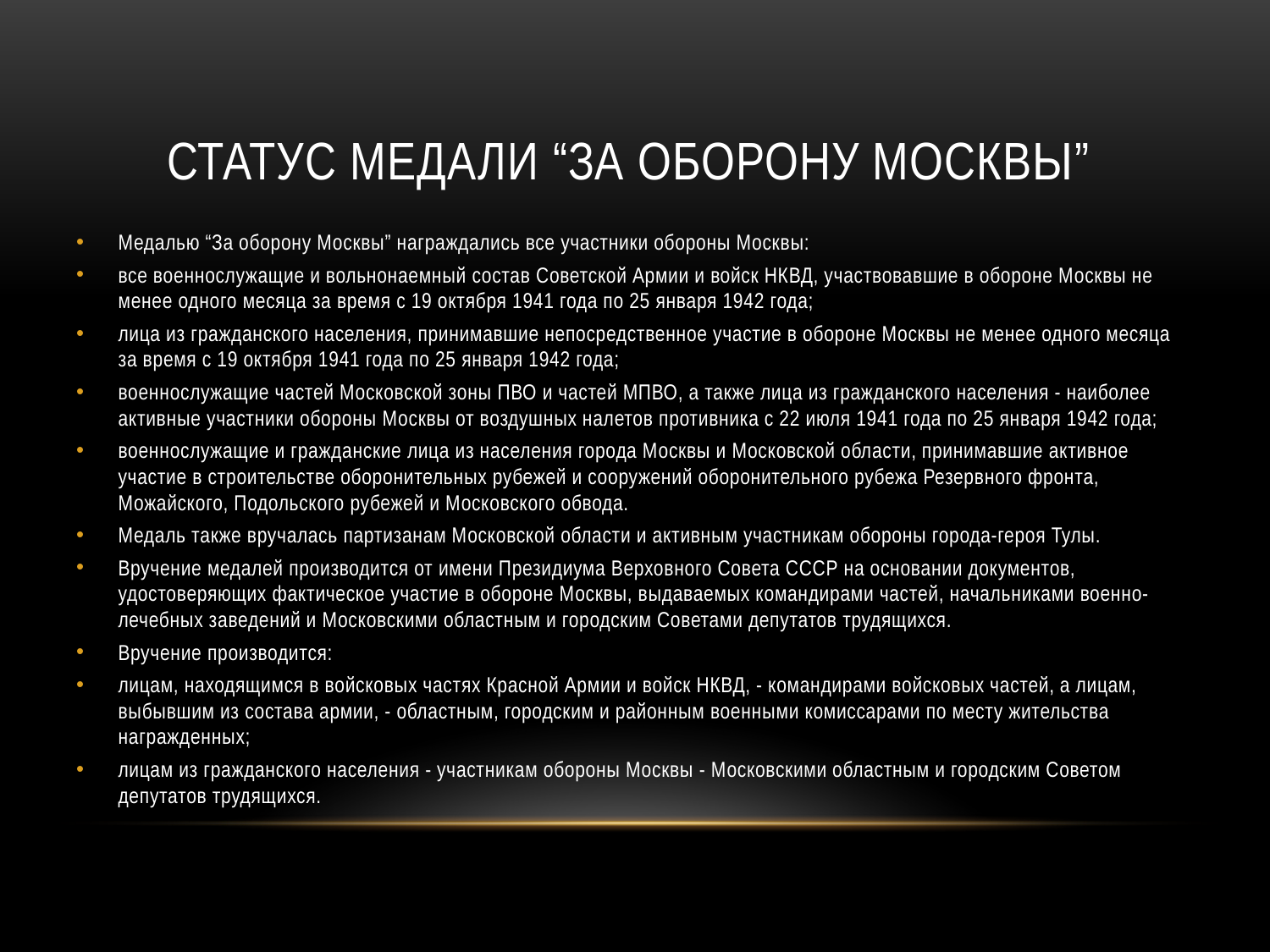

# Статус медали “За оборону Москвы”
Медалью “За оборону Москвы” награждались все участники обороны Москвы:
все военнослужащие и вольнонаемный состав Советской Армии и войск НКВД, участвовавшие в обороне Москвы не менее одного месяца за время с 19 октября 1941 года по 25 января 1942 года;
лица из гражданского населения, принимавшие непосредственное участие в обороне Москвы не менее одного месяца за время с 19 октября 1941 года по 25 января 1942 года;
военнослужащие частей Московской зоны ПВО и частей МПВО, а также лица из гражданского населения - наиболее активные участники обороны Москвы от воздушных налетов противника с 22 июля 1941 года по 25 января 1942 года;
военнослужащие и гражданские лица из населения города Москвы и Московской области, принимавшие активное участие в строительстве оборонительных рубежей и сооружений оборонительного рубежа Резервного фронта, Можайского, Подольского рубежей и Московского обвода.
Медаль также вручалась партизанам Московской области и активным участникам обороны города-героя Тулы.
Вручение медалей производится от имени Президиума Верховного Совета СССР на основании документов, удостоверяющих фактическое участие в обороне Москвы, выдаваемых командирами частей, начальниками военно-лечебных заведений и Московскими областным и городским Советами депутатов трудящихся.
Вручение производится:
лицам, находящимся в войсковых частях Красной Армии и войск НКВД, - командирами войсковых частей, а лицам, выбывшим из состава армии, - областным, городским и районным военными комиссарами по месту жительства награжденных;
лицам из гражданского населения - участникам обороны Москвы - Московскими областным и городским Советом депутатов трудящихся.